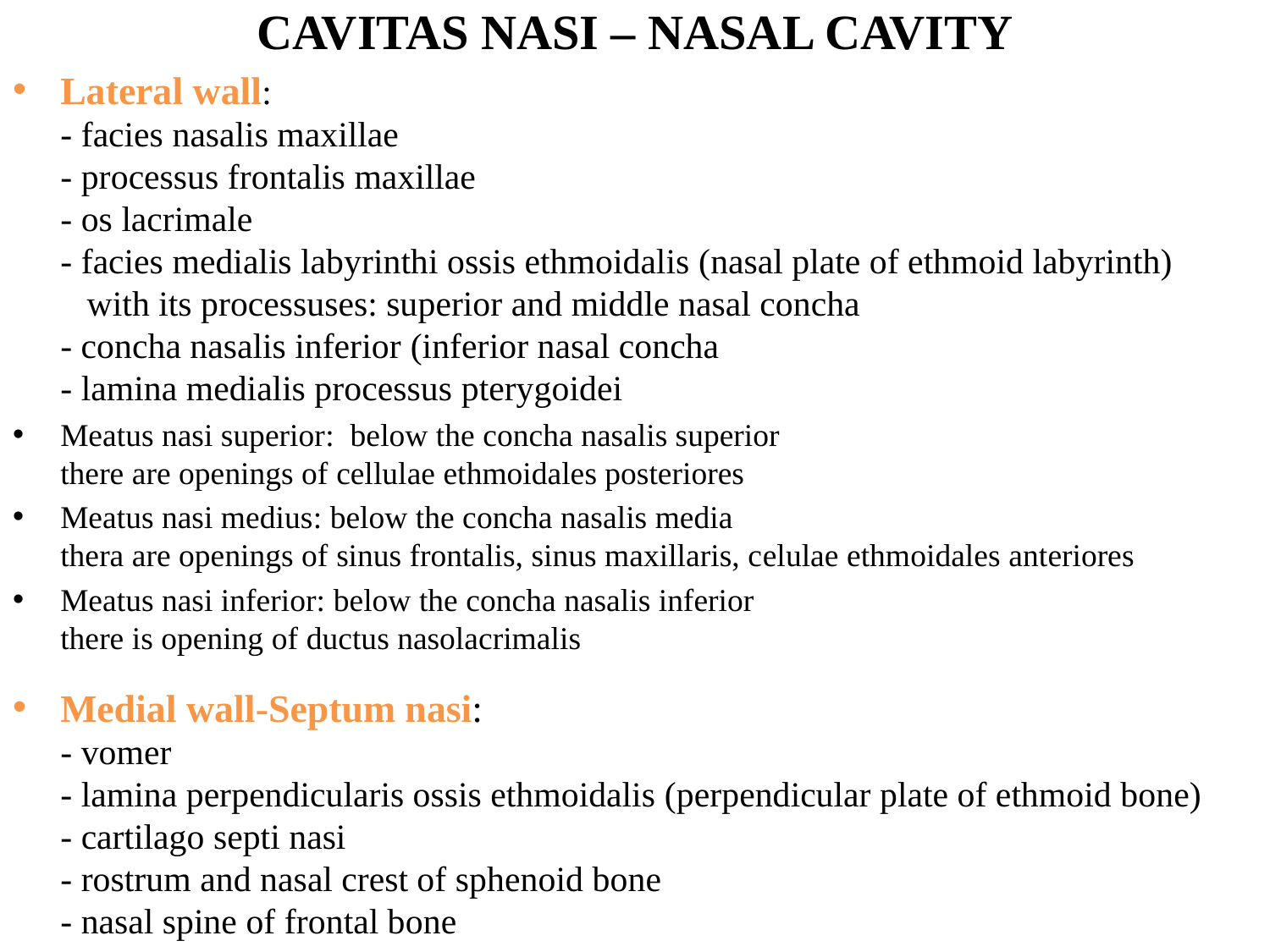

CAVITAS NASI – NASAL CAVITY
Lateral wall:
- facies nasalis maxillae
- processus frontalis maxillae
- os lacrimale
- facies medialis labyrinthi ossis ethmoidalis (nasal plate of ethmoid labyrinth)
   with its processuses: superior and middle nasal concha
- concha nasalis inferior (inferior nasal concha
- lamina medialis processus pterygoidei
Meatus nasi superior:  below the concha nasalis superior
there are openings of cellulae ethmoidales posteriores
Meatus nasi medius: below the concha nasalis media
thera are openings of sinus frontalis, sinus maxillaris, celulae ethmoidales anteriores
Meatus nasi inferior: below the concha nasalis inferior
there is opening of ductus nasolacrimalis

Medial wall-Septum nasi:
- vomer
- lamina perpendicularis ossis ethmoidalis (perpendicular plate of ethmoid bone)
- cartilago septi nasi
- rostrum and nasal crest of sphenoid bone
- nasal spine of frontal bone